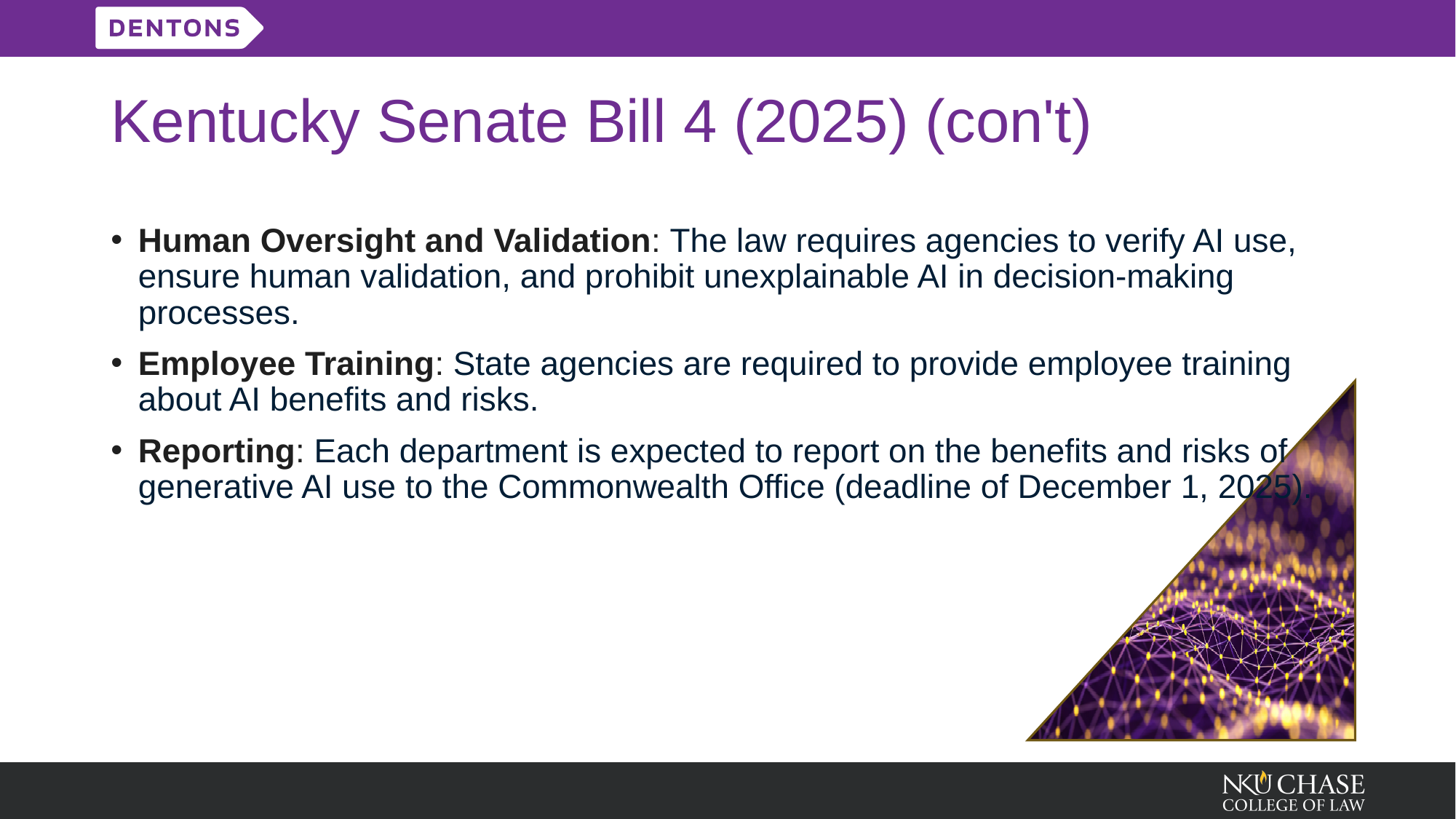

# Kentucky Senate Bill 4 (2025) (con't)
Human Oversight and Validation: The law requires agencies to verify AI use, ensure human validation, and prohibit unexplainable AI in decision-making processes.
Employee Training: State agencies are required to provide employee training about AI benefits and risks.
Reporting: Each department is expected to report on the benefits and risks of    generative AI use to the Commonwealth Office (deadline of December 1, 2025).